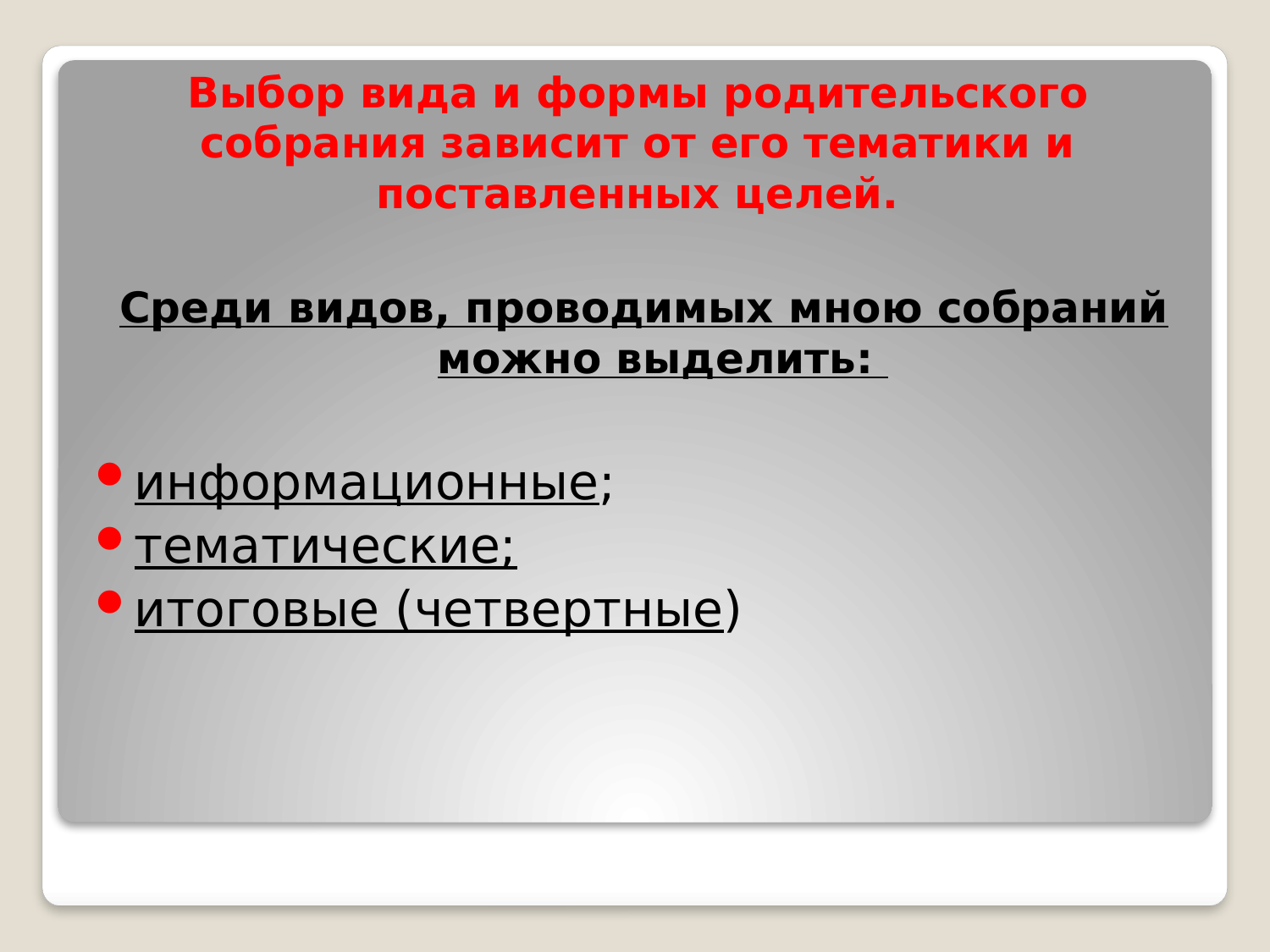

# Выбор вида и формы родительского собрания зависит от его тематики и поставленных целей.
Среди видов, проводимых мною собраний можно выделить:

информационные;
тематические;
итоговые (четвертные)